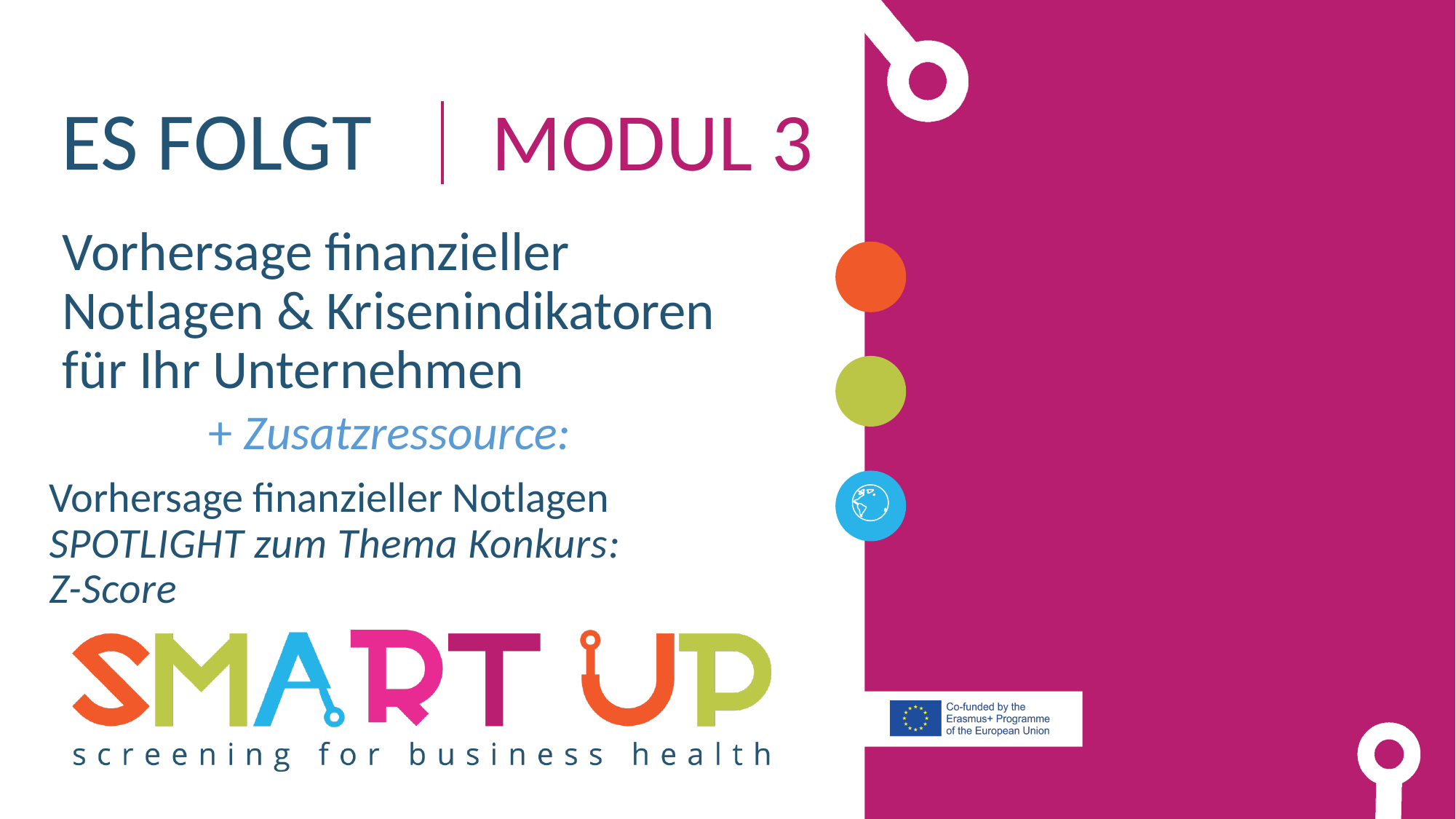

Es folgt
Modul 3
Vorhersage finanzieller Notlagen & Krisenindikatoren für Ihr Unternehmen

+ Zusatzressource:
Vorhersage finanzieller Notlagen SPOTLIGHT zum Thema Konkurs:
Z-Score